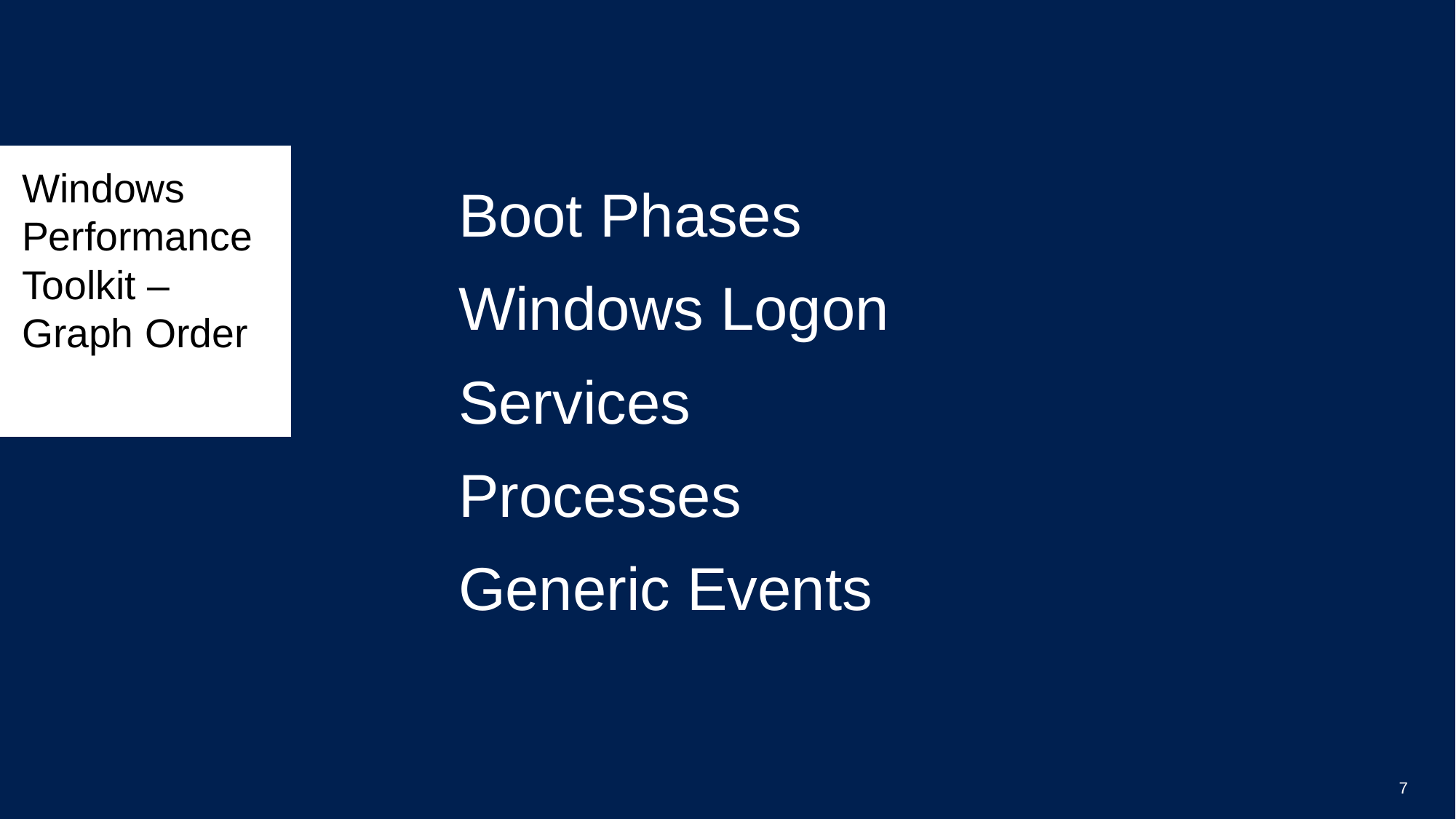

# Windows Performance Toolkit – Graph Order
Boot Phases
Windows Logon
Services
Processes
Generic Events
7